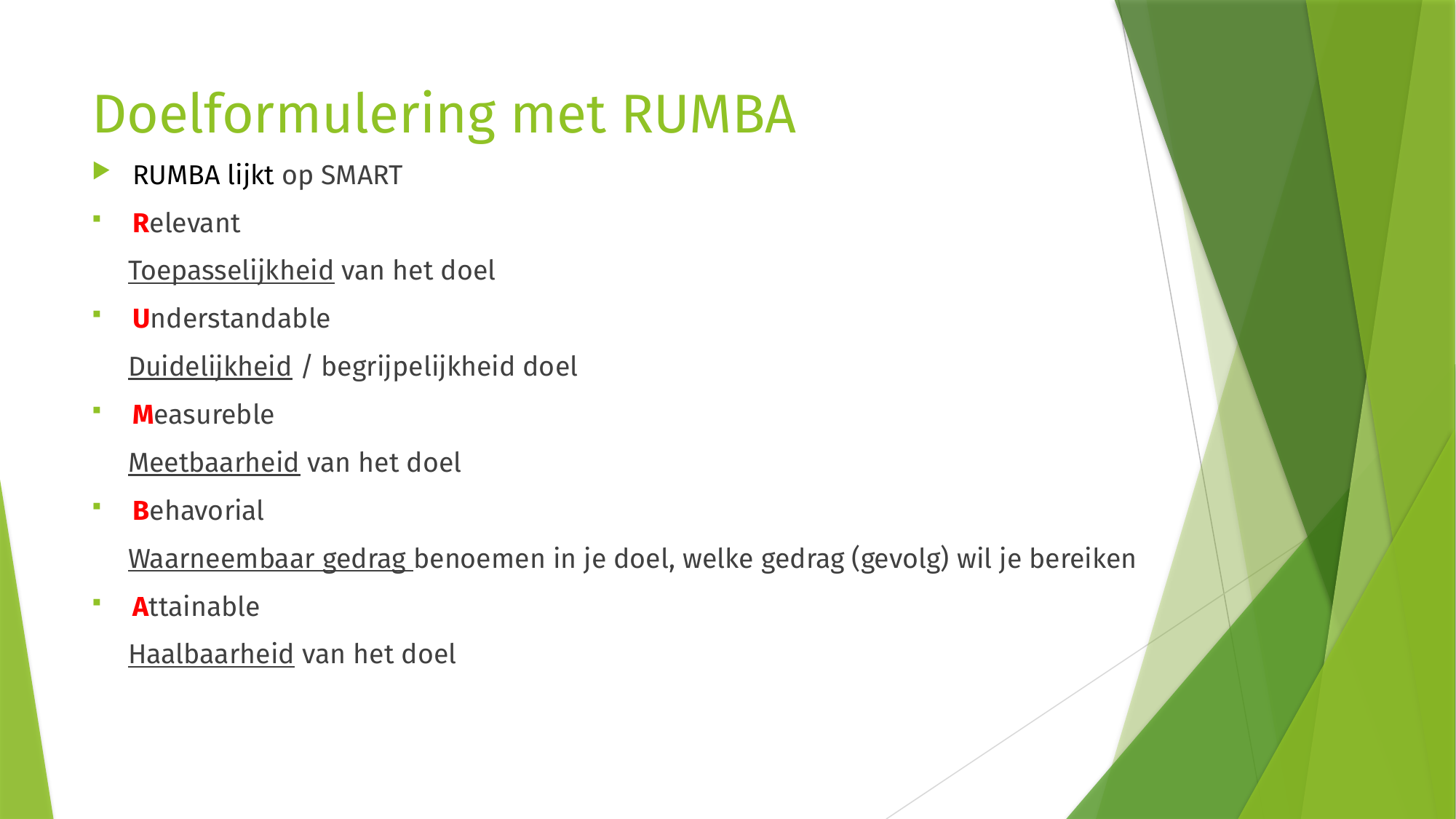

# Doelformulering met RUMBA
RUMBA lijkt op SMART
Relevant
     Toepasselijkheid van het doel
Understandable
     Duidelijkheid / begrijpelijkheid doel
Measureble
     Meetbaarheid van het doel
Behavorial
     Waarneembaar gedrag benoemen in je doel, welke gedrag (gevolg) wil je bereiken
Attainable
     Haalbaarheid van het doel